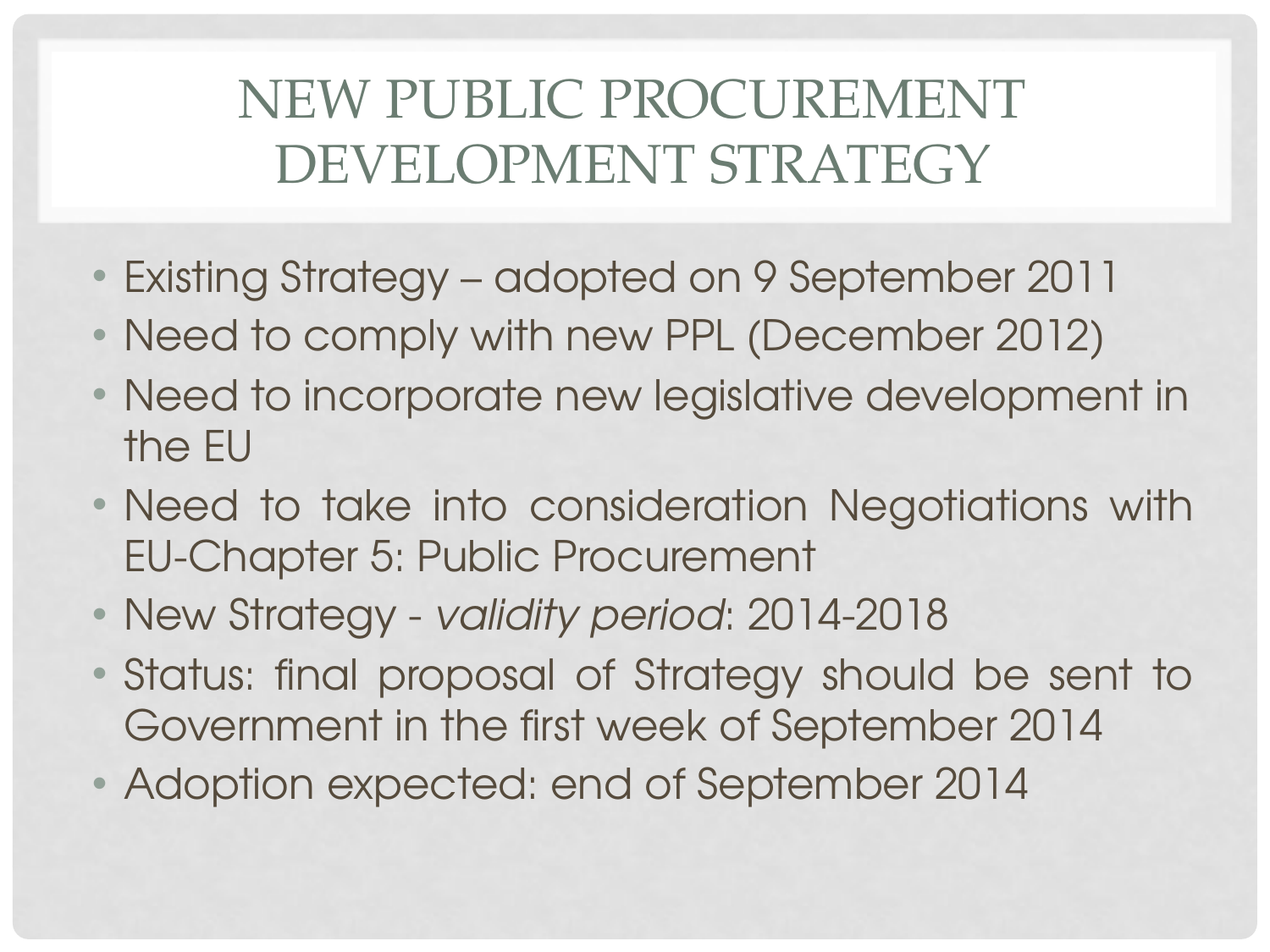

# New public procurement development strategy
Existing Strategy – adopted on 9 September 2011
Need to comply with new PPL (December 2012)
Need to incorporate new legislative development in the EU
Need to take into consideration Negotiations with EU-Chapter 5: Public Procurement
New Strategy - validity period: 2014-2018
Status: final proposal of Strategy should be sent to Government in the first week of September 2014
Adoption expected: end of September 2014